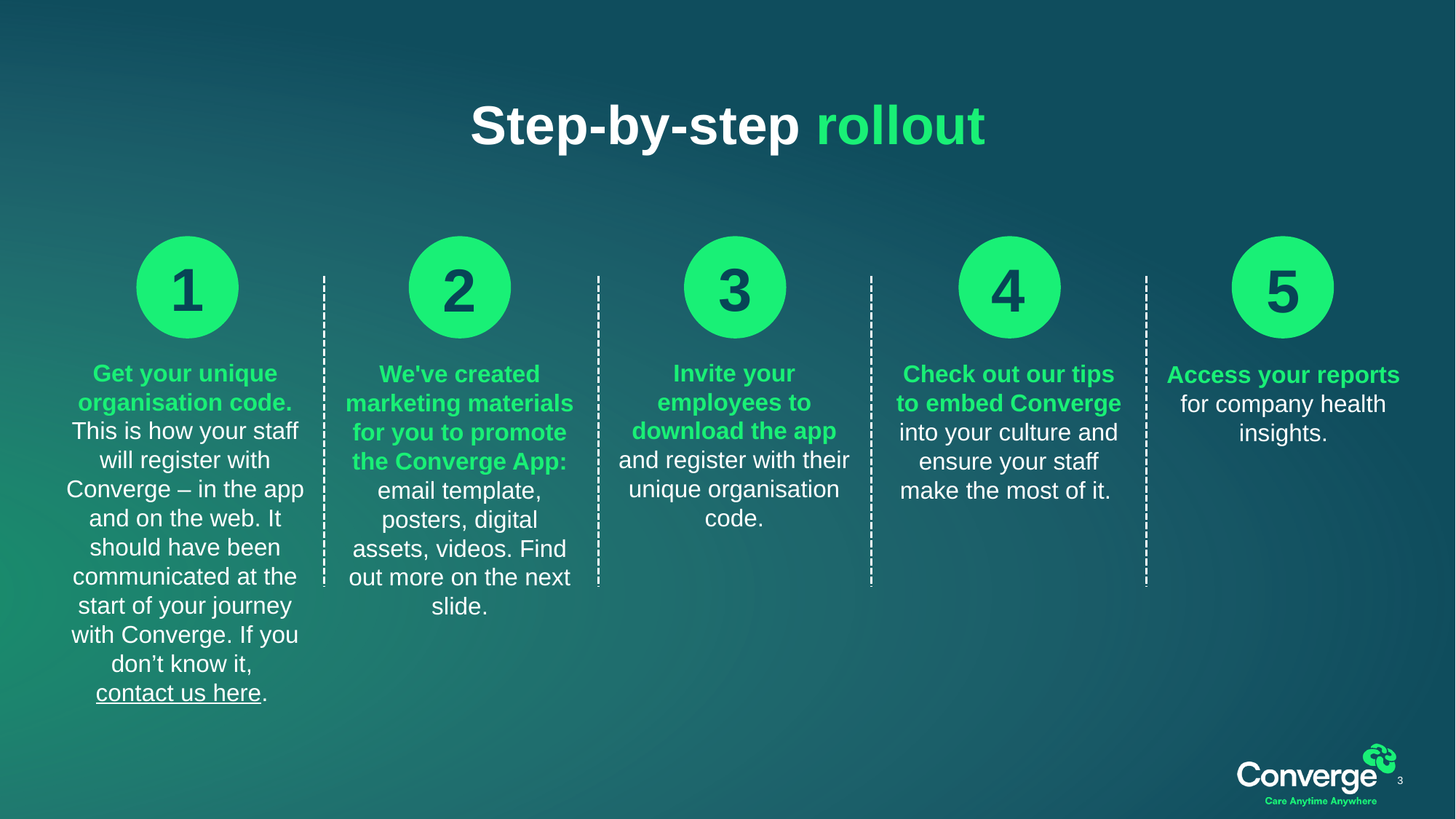

Step-by-step rollout

1
3
2
4
5
Get your unique organisation code. This is how your staff will register with Converge – in the app and on the web. It should have been communicated at the start of your journey with Converge. If you don’t know it, contact us here.
Invite your employees to download the app and register with their unique organisation code.
We've created marketing materials for you to promote the Converge App: email template, posters, digital assets, videos. Find out more on the next slide.
Check out our tips to embed Converge into your culture and ensure your staff make the most of it.
Access your reports for company health insights.